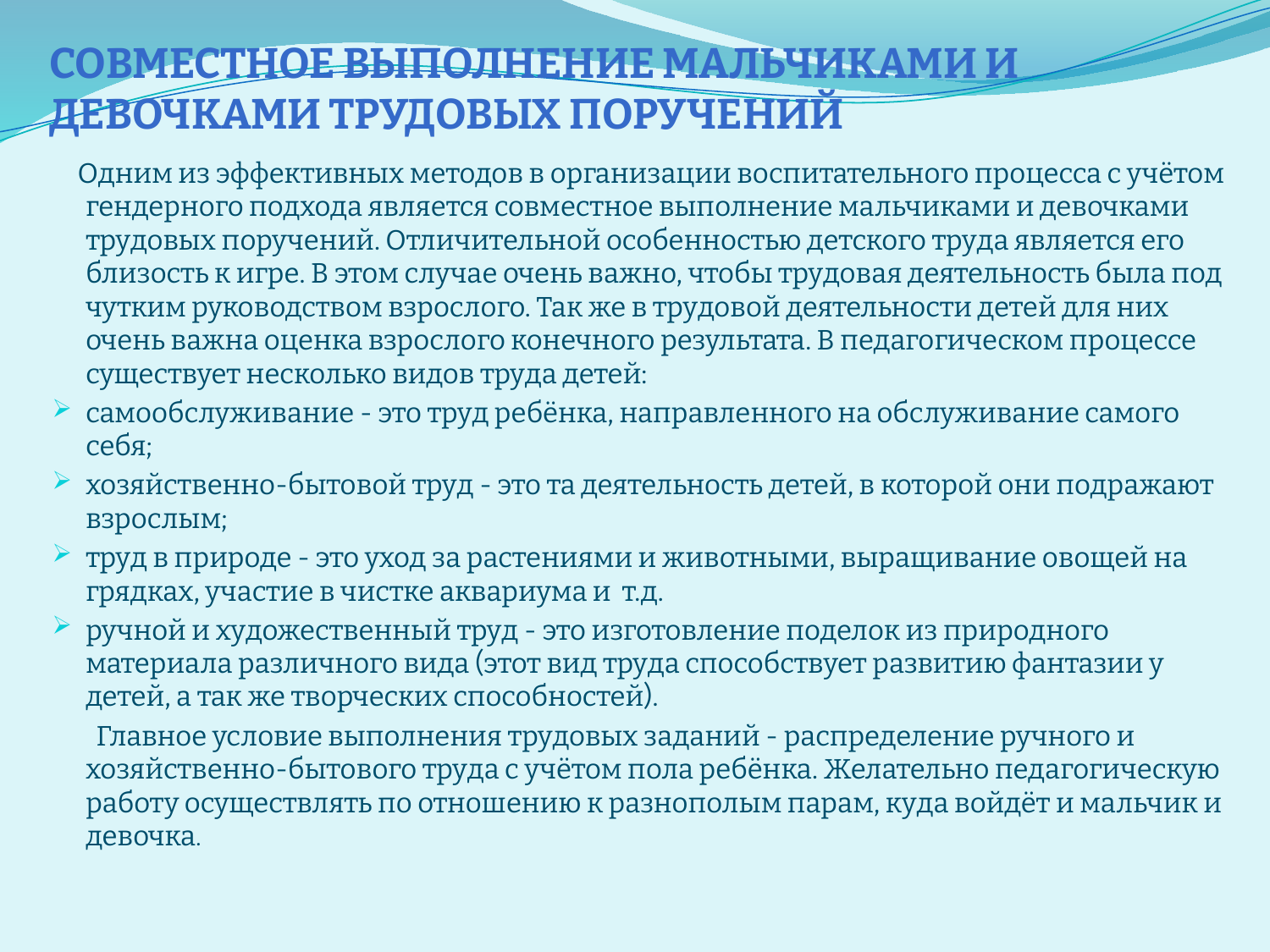

# совместное выполнение мальчиками и девочками трудовых поручений
          Одним из эффективных методов в организации воспитательного процесса с учётом гендерного подхода является совместное выполнение мальчиками и девочками трудовых поручений. Отличительной особенностью детского труда является его близость к игре. В этом случае очень важно, чтобы трудовая деятельность была под чутким руководством взрослого. Так же в трудовой деятельности детей для них очень важна оценка взрослого конечного результата. В педагогическом процессе существует несколько видов труда детей:
самообслуживание - это труд ребёнка, направленного на обслуживание самого себя;
хозяйственно-бытовой труд - это та деятельность детей, в которой они подражают взрослым;
труд в природе - это уход за растениями и животными, выращивание овощей на грядках, участие в чистке аквариума и  т.д.
ручной и художественный труд - это изготовление поделок из природного материала различного вида (этот вид труда способствует развитию фантазии у детей, а так же творческих способностей).
        Главное условие выполнения трудовых заданий - распределение ручного и хозяйственно-бытового труда с учётом пола ребёнка. Желательно педагогическую работу осуществлять по отношению к разнополым парам, куда войдёт и мальчик и девочка.